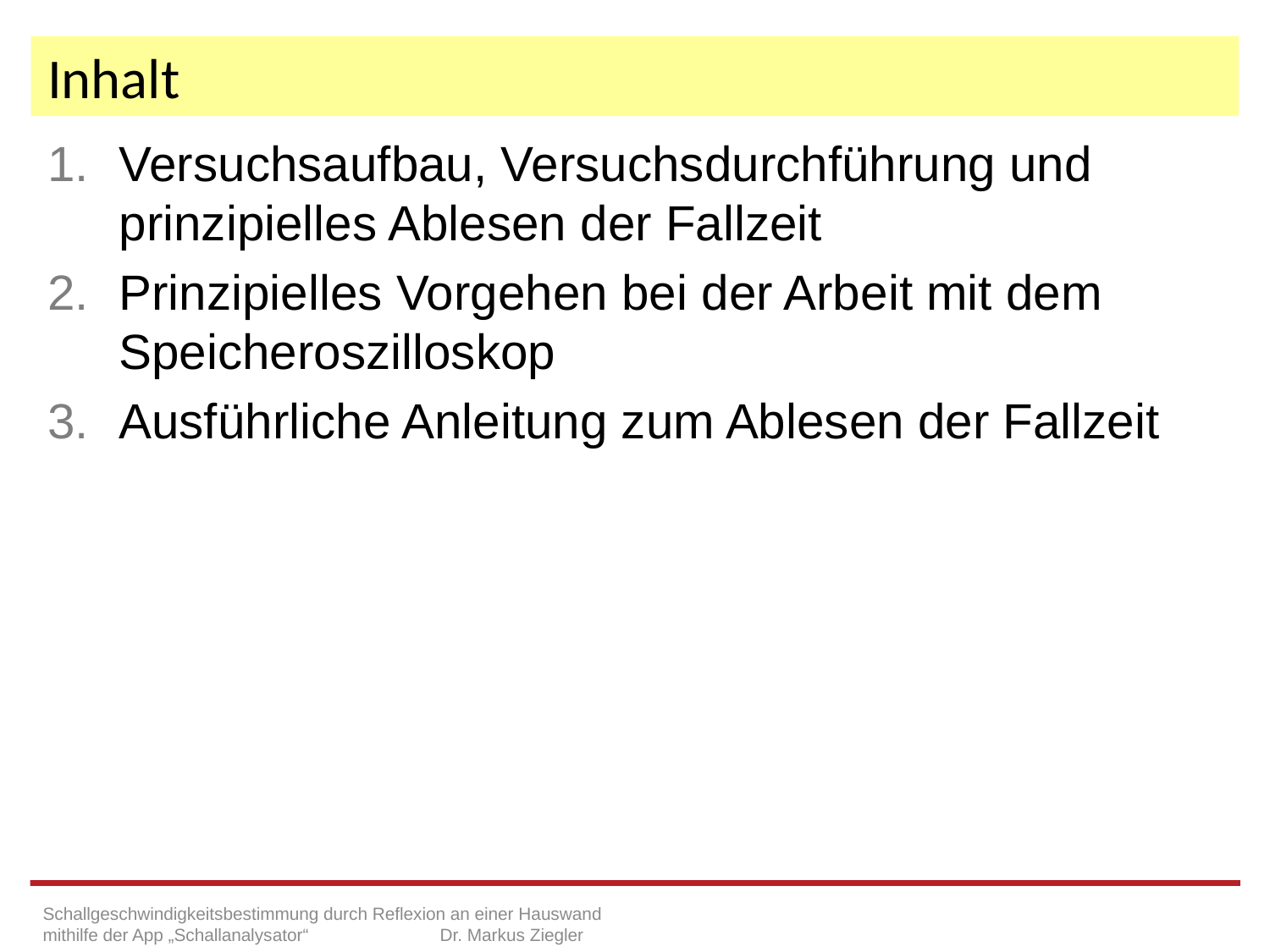

# Inhalt
Versuchsaufbau, Versuchsdurchführung und prinzipielles Ablesen der Fallzeit
Prinzipielles Vorgehen bei der Arbeit mit dem Speicheroszilloskop
Ausführliche Anleitung zum Ablesen der Fallzeit

Schallgeschwindigkeitsbestimmung durch Reflexion an einer Hauswand mithilfe der App „Schallanalysator“                           Dr. Markus Ziegler